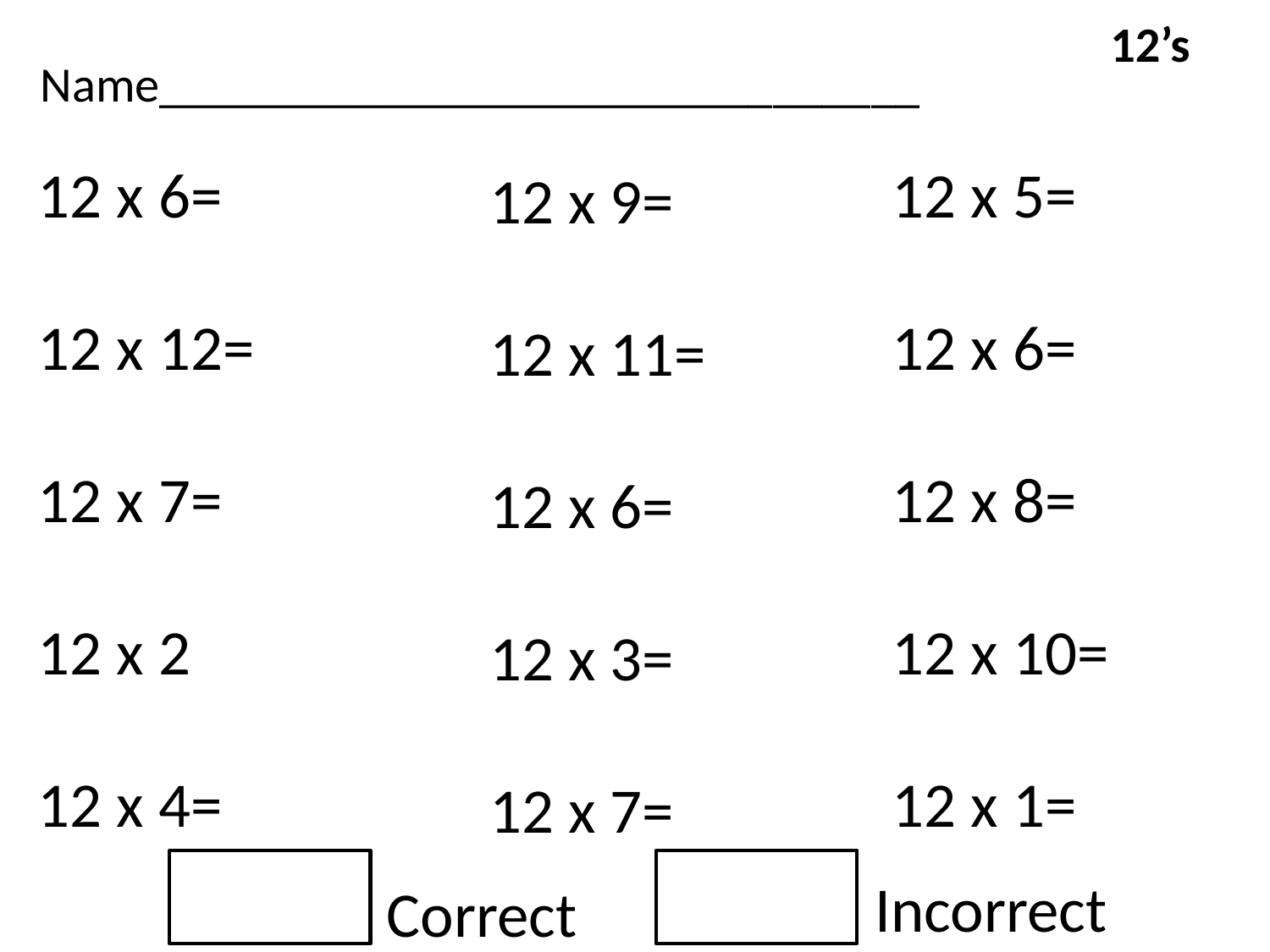

12’s
Name_______________________________
12 x 6=

12 x 12=

12 x 7=

12 x 2

12 x 4=

12 x 5=

12 x 6=

12 x 8=

12 x 10=

12 x 1=

12 x 9=

12 x 11=

12 x 6=

12 x 3=

12 x 7=

Incorrect
Correct